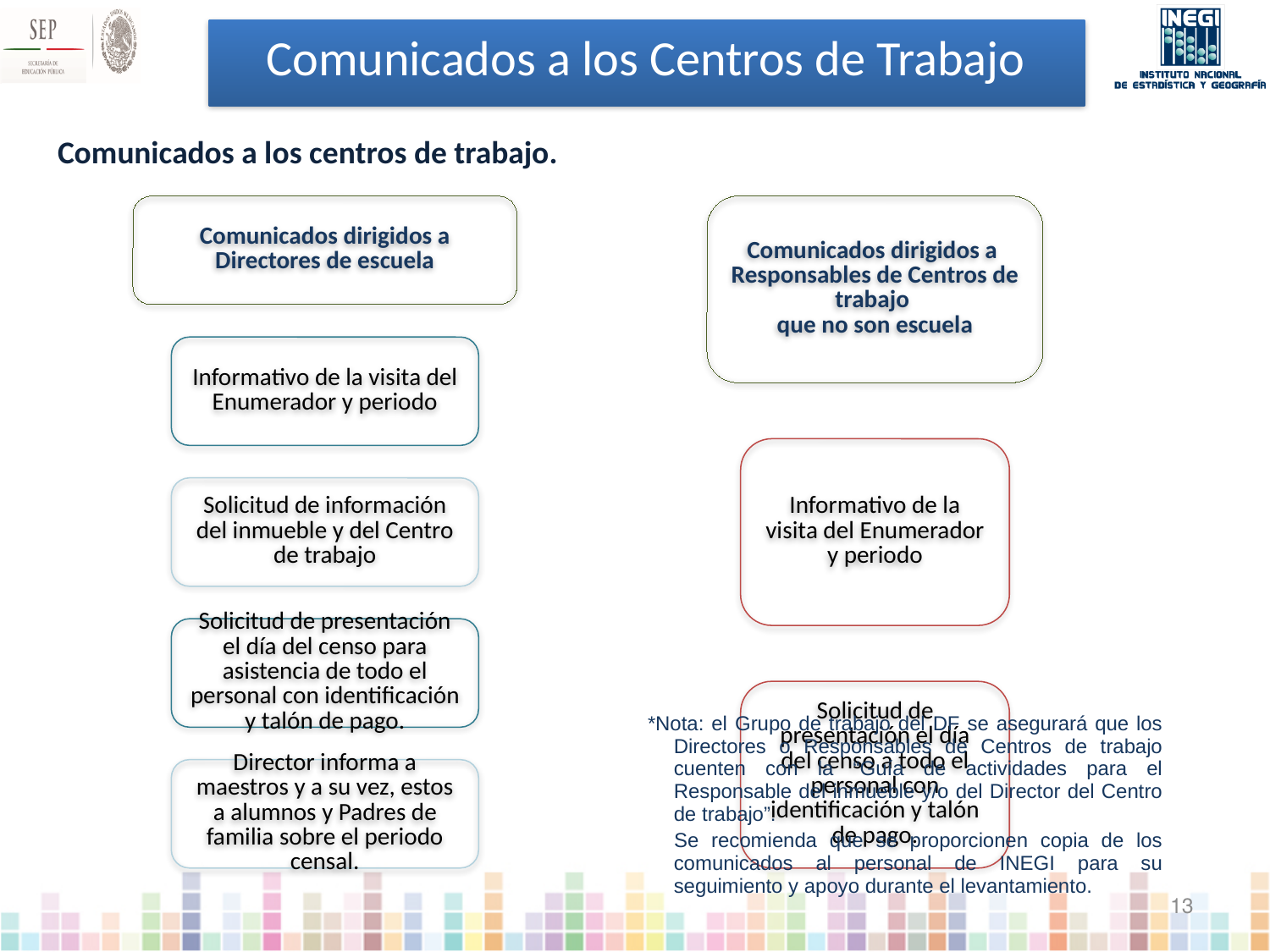

Comunicados a los Centros de Trabajo
Comunicados a los centros de trabajo.
Comunicados dirigidos a Directores de escuela
Informativo de la visita del Enumerador y periodo
Solicitud de información del inmueble y del Centro de trabajo
Solicitud de presentación el día del censo para asistencia de todo el personal con identificación y talón de pago.
Director informa a maestros y a su vez, estos a alumnos y Padres de familia sobre el periodo censal.
Comunicados dirigidos a
Responsables de Centros de trabajo
que no son escuela
Informativo de la visita del Enumerador y periodo
*Nota: el Grupo de trabajo del DF se asegurará que los Directores o Responsables de Centros de trabajo cuenten con la “Guía de actividades para el Responsable del inmueble y/o del Director del Centro de trabajo”.
Se recomienda que se proporcionen copia de los comunicados al personal de INEGI para su seguimiento y apoyo durante el levantamiento.
13